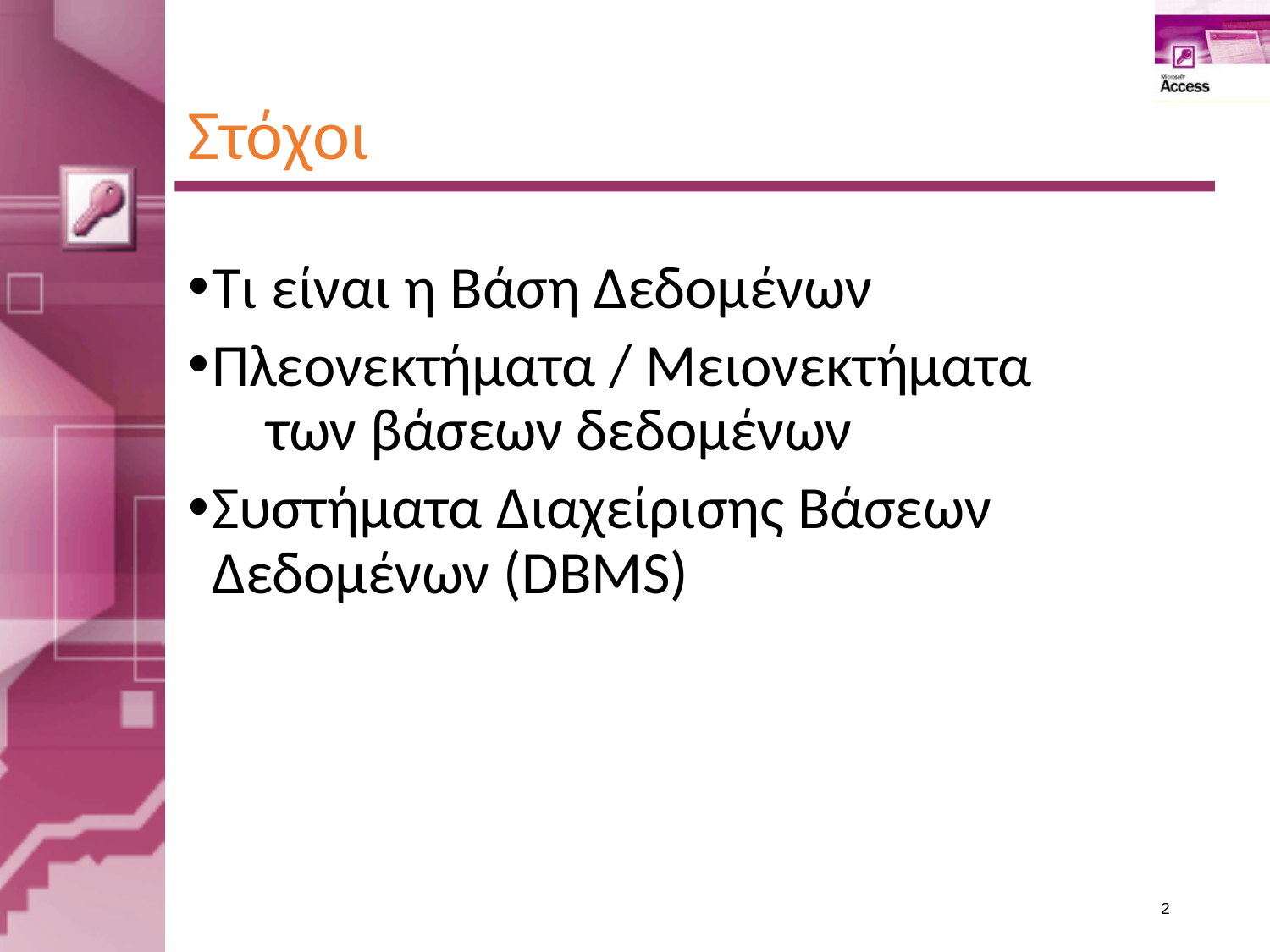

# Στόχοι
Τι είναι η Βάση Δεδομένων
Πλεονεκτήματα / Μειονεκτήματα                     των βάσεων δεδομένων
Συστήματα Διαχείρισης Βάσεων Δεδομένων (DBMS)
2